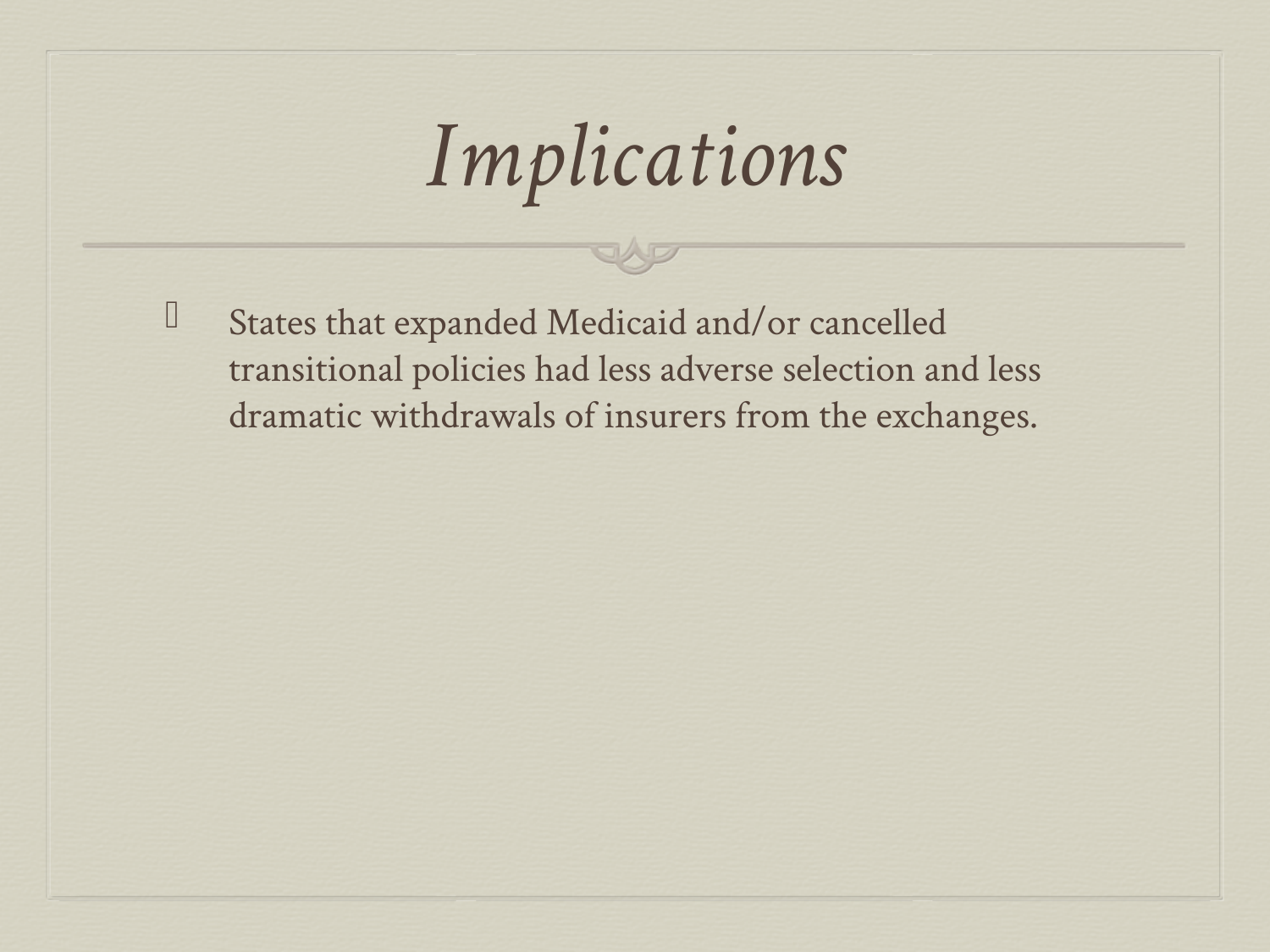

# Implications
States that expanded Medicaid and/or cancelled transitional policies had less adverse selection and less dramatic withdrawals of insurers from the exchanges.